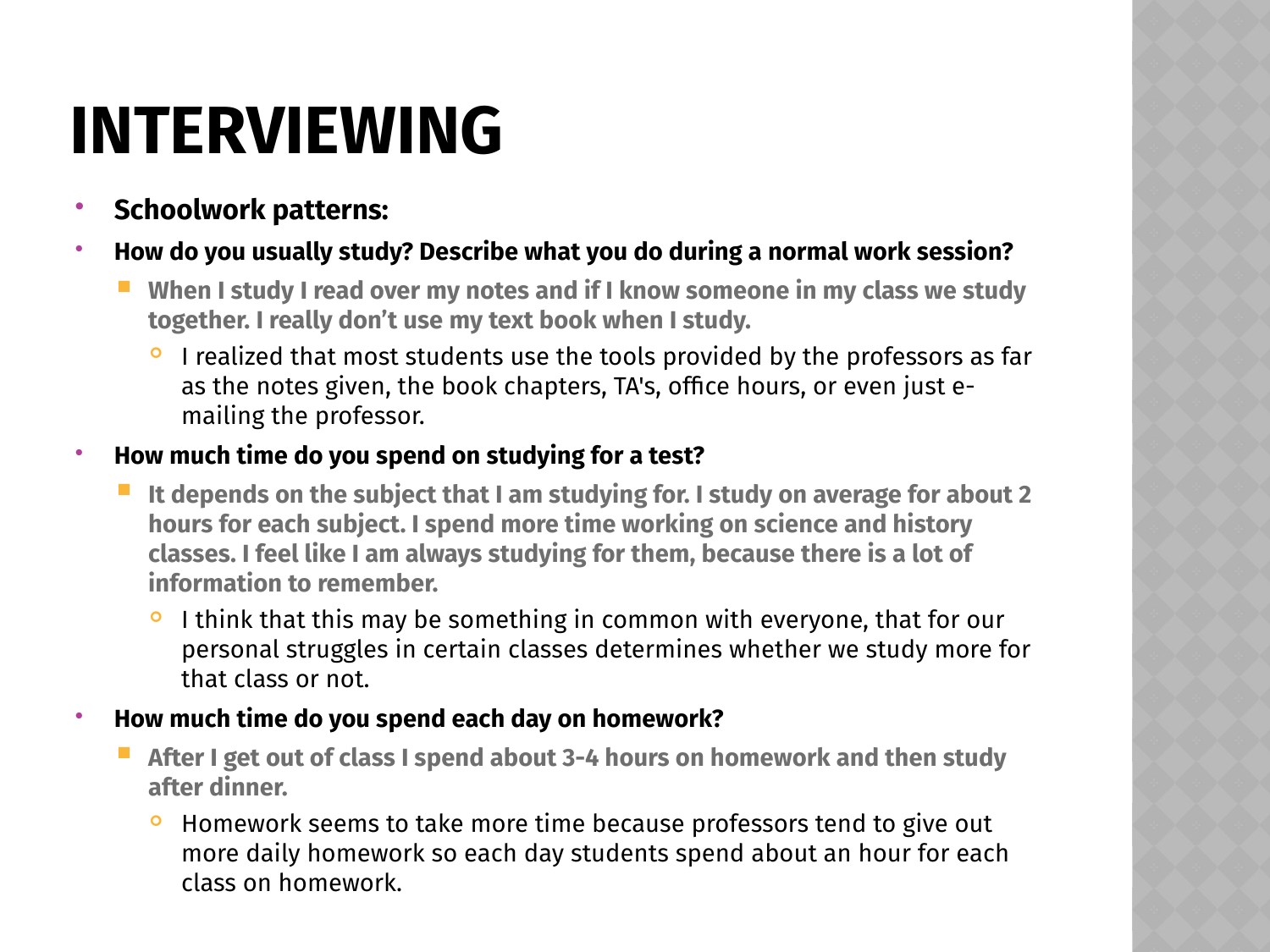

# Interviewing
Schoolwork patterns:
How do you usually study? Describe what you do during a normal work session?
When I study I read over my notes and if I know someone in my class we study together. I really don’t use my text book when I study.
I realized that most students use the tools provided by the professors as far as the notes given, the book chapters, TA's, office hours, or even just e-mailing the professor.
How much time do you spend on studying for a test?
It depends on the subject that I am studying for. I study on average for about 2 hours for each subject. I spend more time working on science and history classes. I feel like I am always studying for them, because there is a lot of information to remember.
I think that this may be something in common with everyone, that for our personal struggles in certain classes determines whether we study more for that class or not.
How much time do you spend each day on homework?
After I get out of class I spend about 3-4 hours on homework and then study after dinner.
Homework seems to take more time because professors tend to give out more daily homework so each day students spend about an hour for each class on homework.